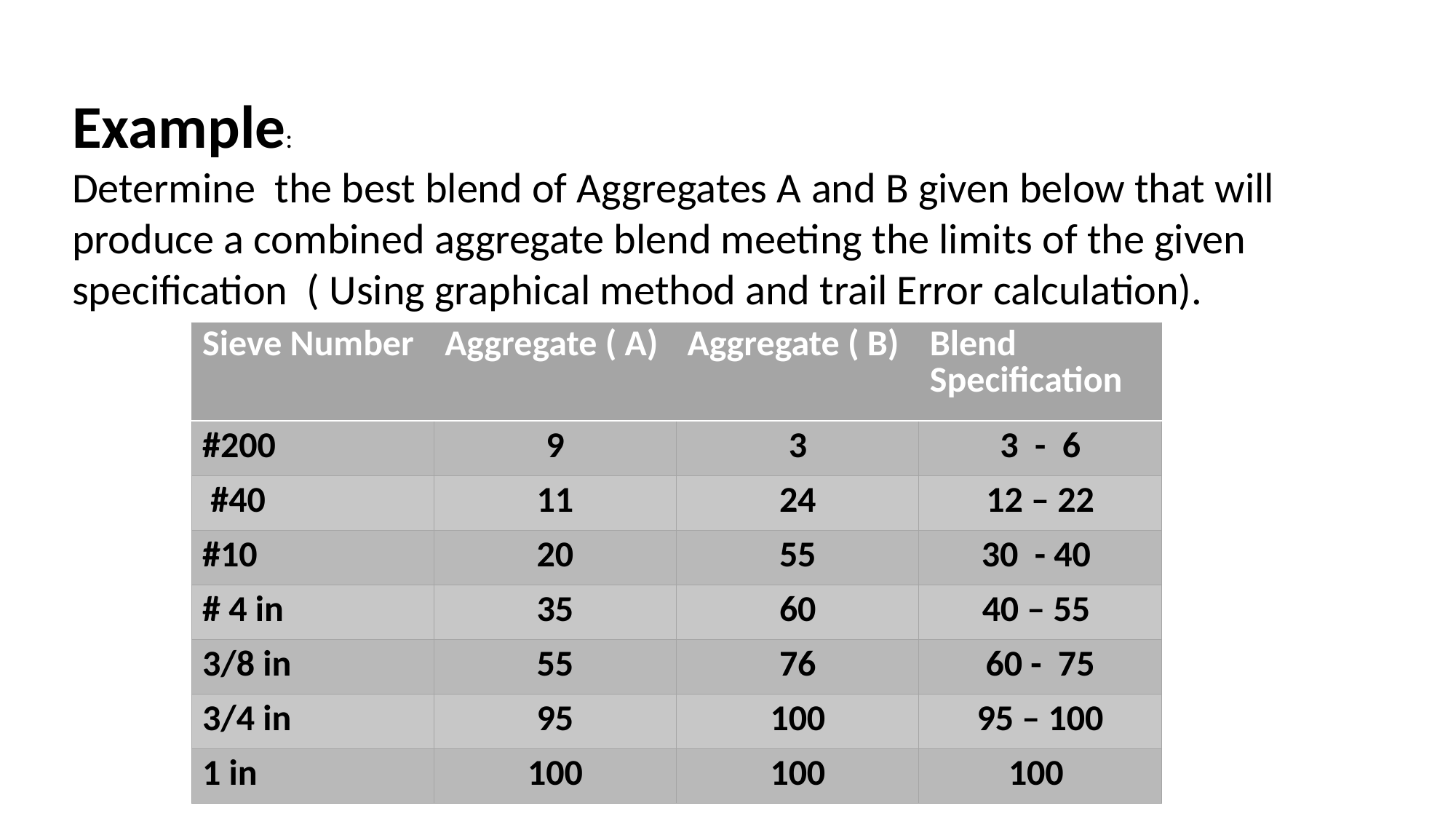

Example:
Determine  the best blend of Aggregates A and B given below that will produce a combined aggregate blend meeting the limits of the given specification  ( Using graphical method and trail Error calculation).
| Sieve Number | Aggregate ( A) | Aggregate ( B) | Blend Specification |
| --- | --- | --- | --- |
| #200 | 9 | 3 | 3 - 6 |
| #40 | 11 | 24 | 12 – 22 |
| #10 | 20 | 55 | 30 - 40 |
| # 4 in | 35 | 60 | 40 – 55 |
| 3/8 in | 55 | 76 | 60 - 75 |
| 3/4 in | 95 | 100 | 95 – 100 |
| 1 in | 100 | 100 | 100 |